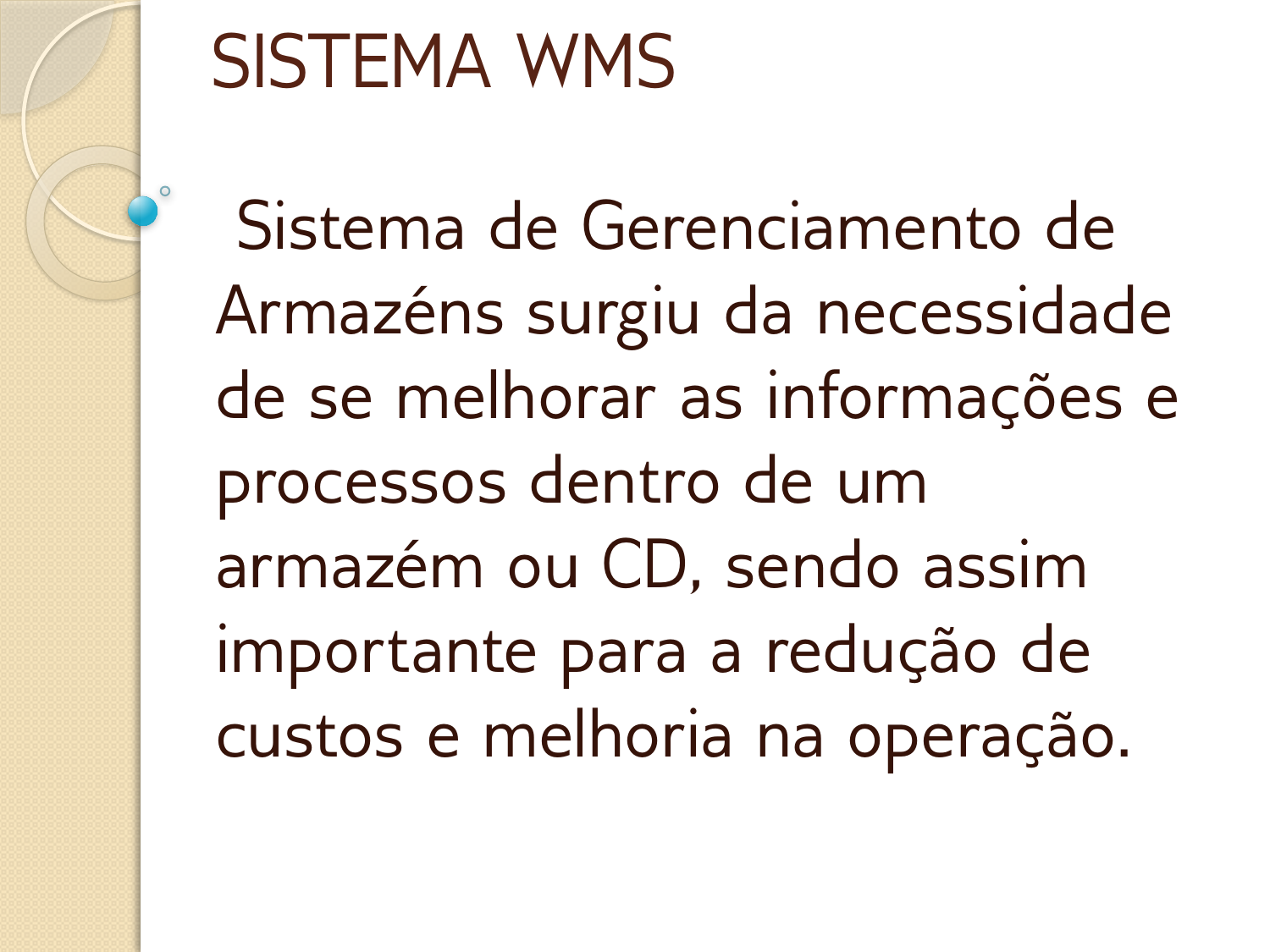

# SISTEMA WMS
 Sistema de Gerenciamento de Armazéns surgiu da necessidade de se melhorar as informações e processos dentro de um armazém ou CD, sendo assim importante para a redução de custos e melhoria na operação.